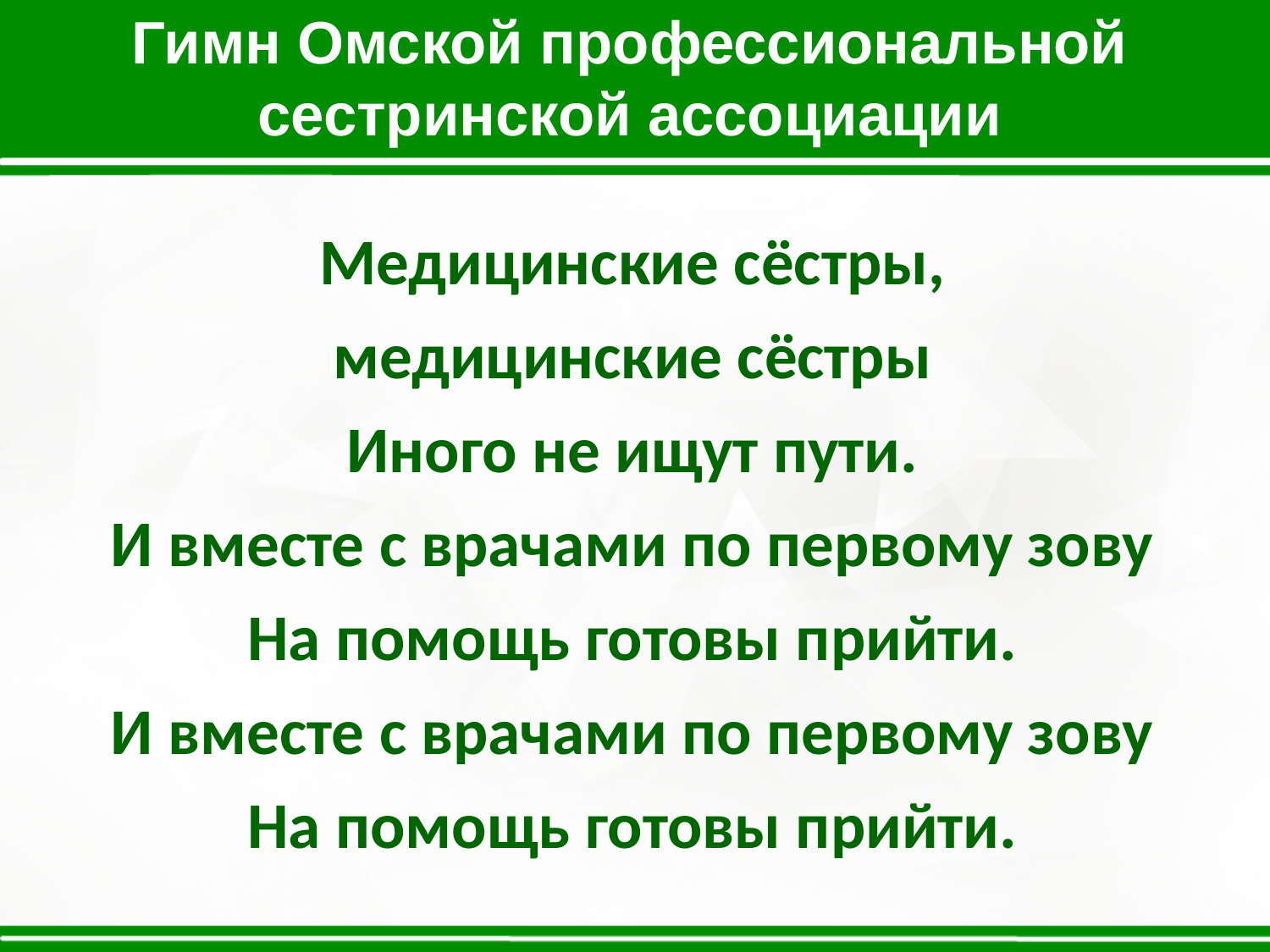

Гимн Омской профессиональной сестринской ассоциации
Медицинские сёстры,
медицинские сёстры
Иного не ищут пути.
И вместе с врачами по первому зову
На помощь готовы прийти.
И вместе с врачами по первому зову
На помощь готовы прийти.